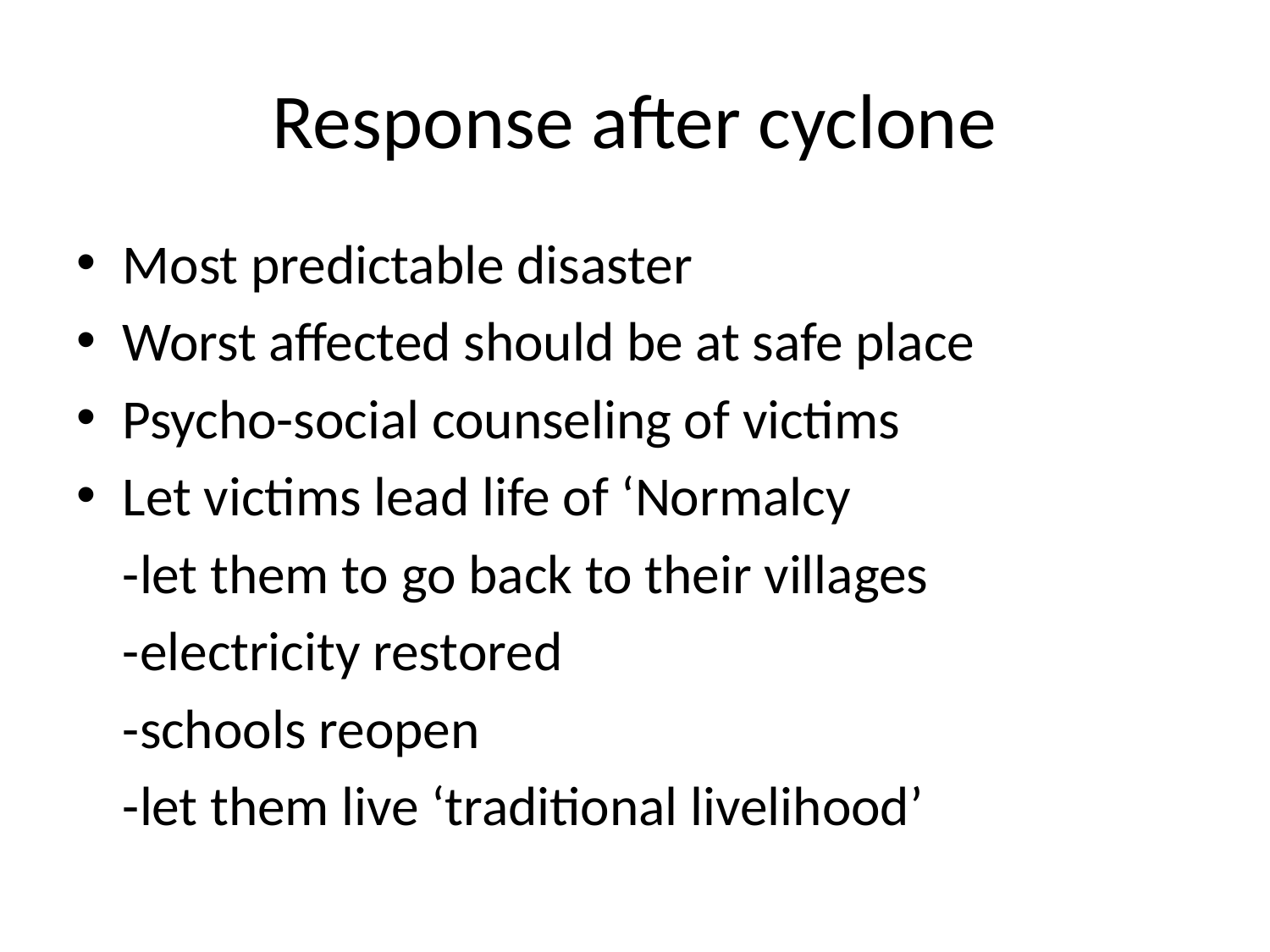

# Response after cyclone
Most predictable disaster
Worst affected should be at safe place
Psycho-social counseling of victims
Let victims lead life of ‘Normalcy
			-let them to go back to their villages
			-electricity restored
			-schools reopen
			-let them live ‘traditional livelihood’